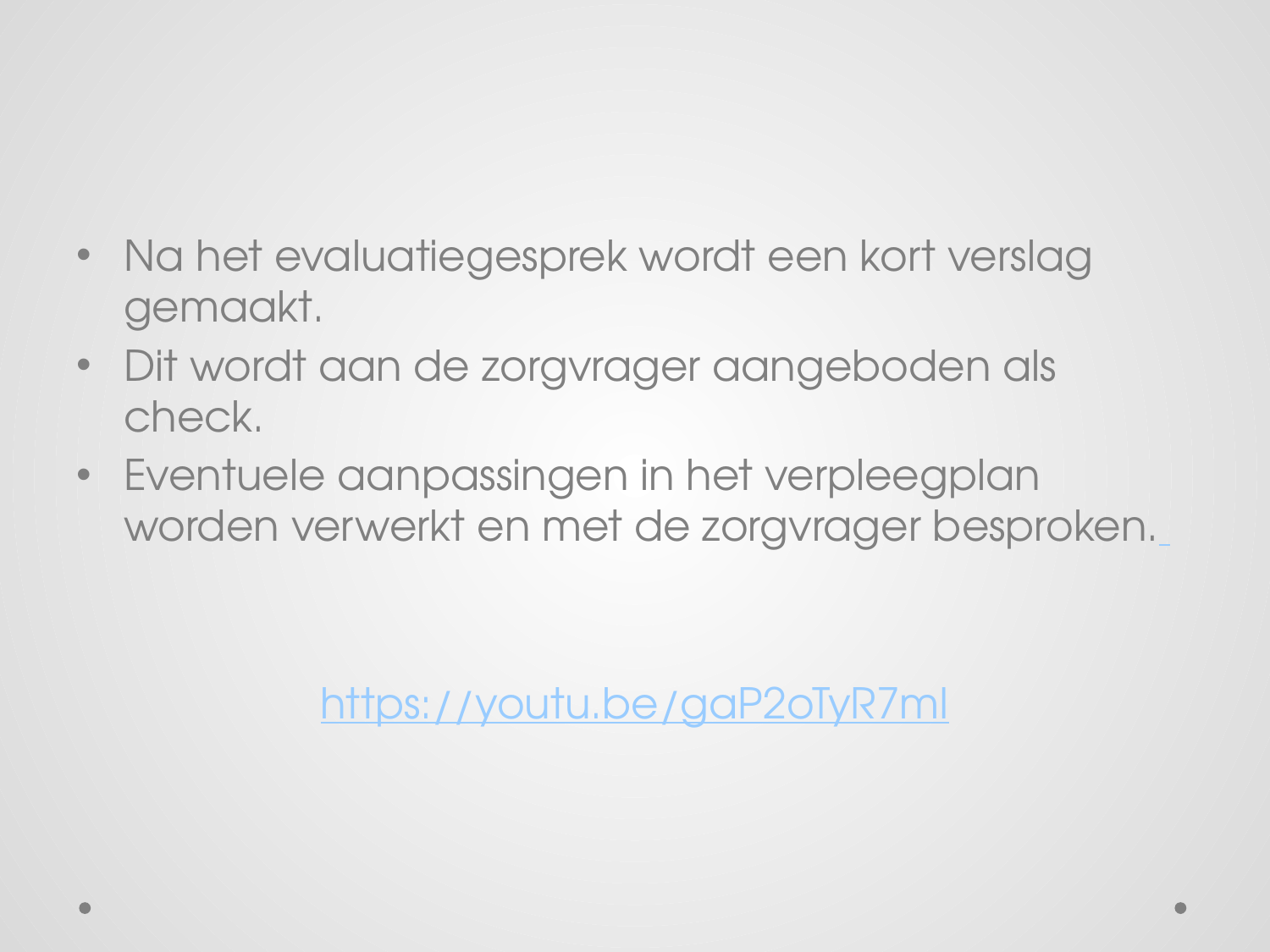

#
Na het evaluatiegesprek wordt een kort verslag gemaakt.
Dit wordt aan de zorgvrager aangeboden als check.
Eventuele aanpassingen in het verpleegplan worden verwerkt en met de zorgvrager besproken.

https://youtu.be/gaP2oTyR7mI